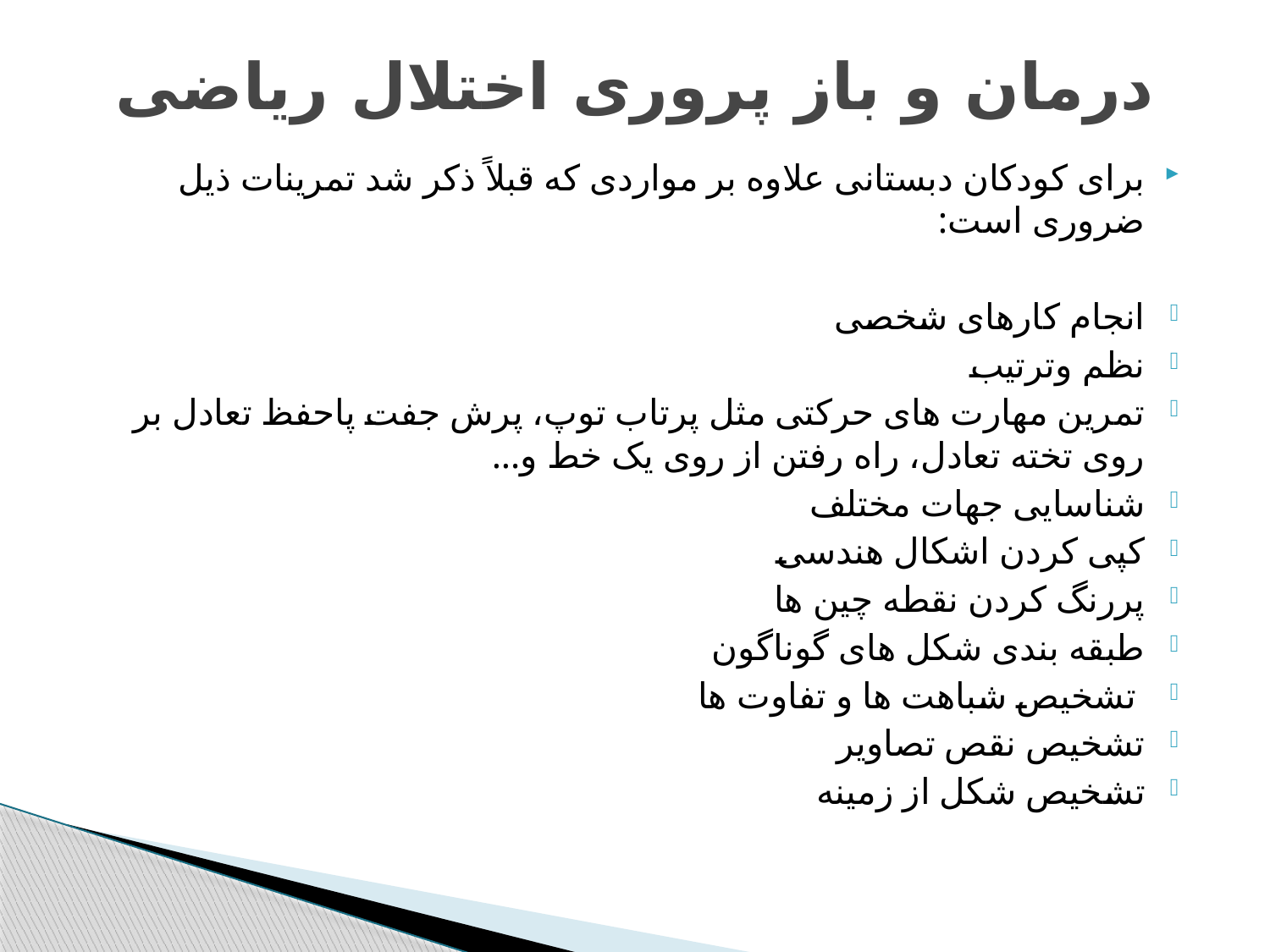

# درمان و باز پروری اختلال ریاضی
برای کودکان دبستانی علاوه بر مواردی که قبلاً ذکر شد تمرینات ذیل ضروری است:

انجام کارهای شخصی
نظم وترتیب
تمرین مهارت های حرکتی مثل پرتاب توپ، پرش جفت پاحفظ تعادل بر روی تخته تعادل، راه رفتن از روی یک خط و...
شناسایی جهات مختلف
کپی کردن اشکال هندسی
پررنگ کردن نقطه چین ها
طبقه بندی شکل های گوناگون
 تشخیص شباهت ها و تفاوت ها
تشخیص نقص تصاویر
تشخیص شکل از زمینه